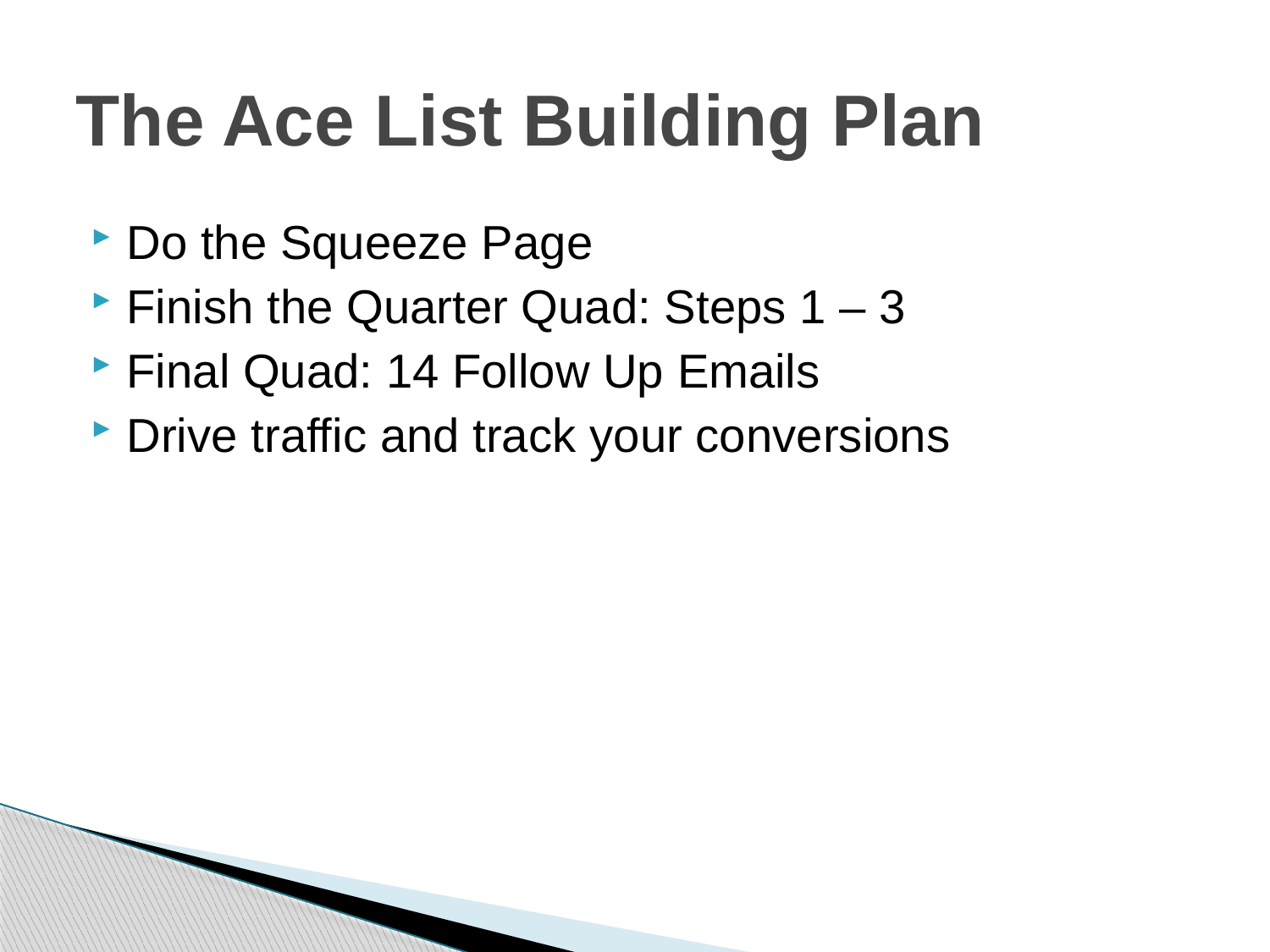

# The Ace List Building Plan
Do the Squeeze Page
Finish the Quarter Quad: Steps 1 – 3
Final Quad: 14 Follow Up Emails
Drive traffic and track your conversions